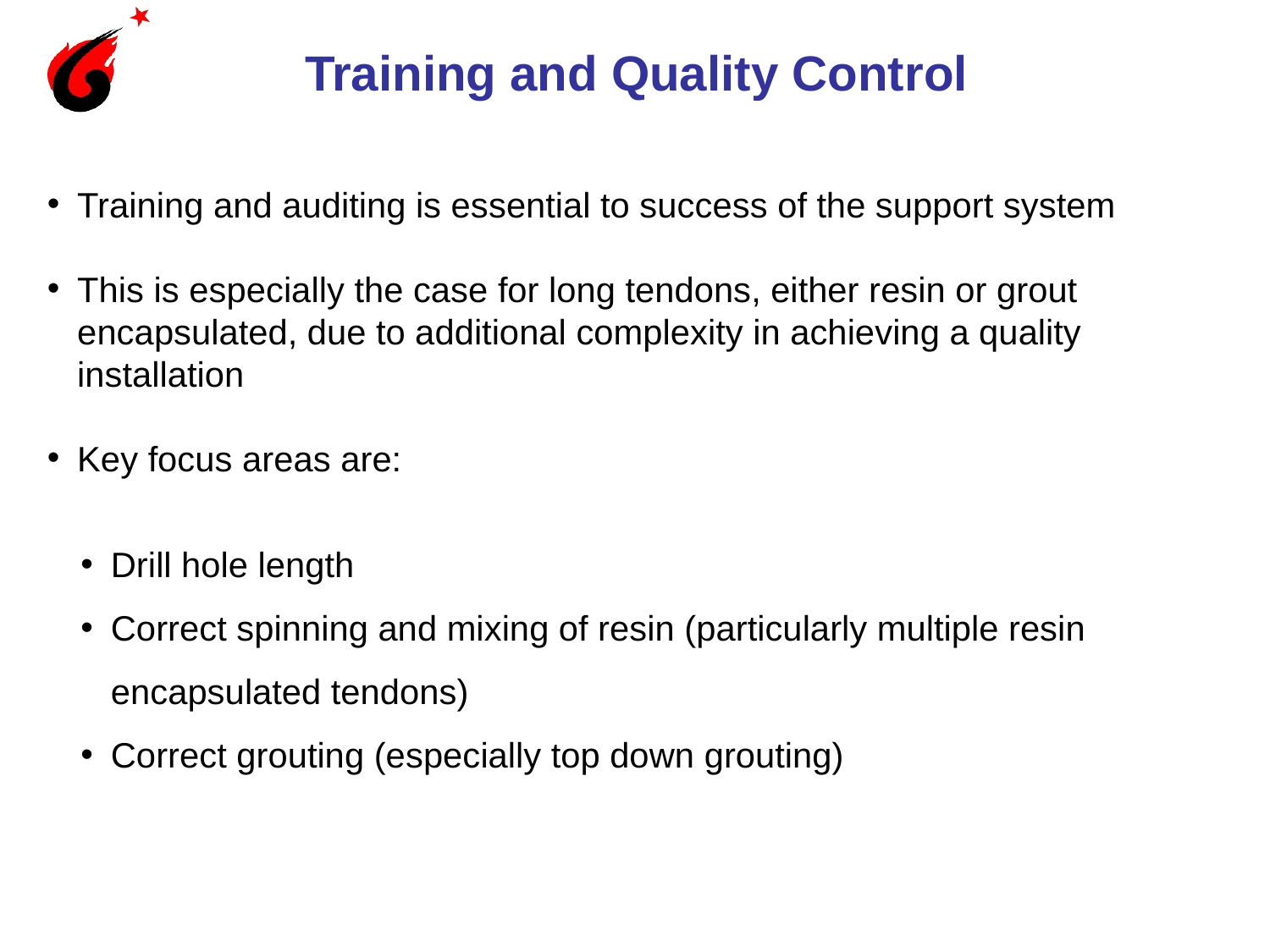

# Training and Quality Control
Training and auditing is essential to success of the support system

This is especially the case for long tendons, either resin or grout encapsulated, due to additional complexity in achieving a quality installation

Key focus areas are:

Drill hole length
Correct spinning and mixing of resin (particularly multiple resin encapsulated tendons)
Correct grouting (especially top down grouting)